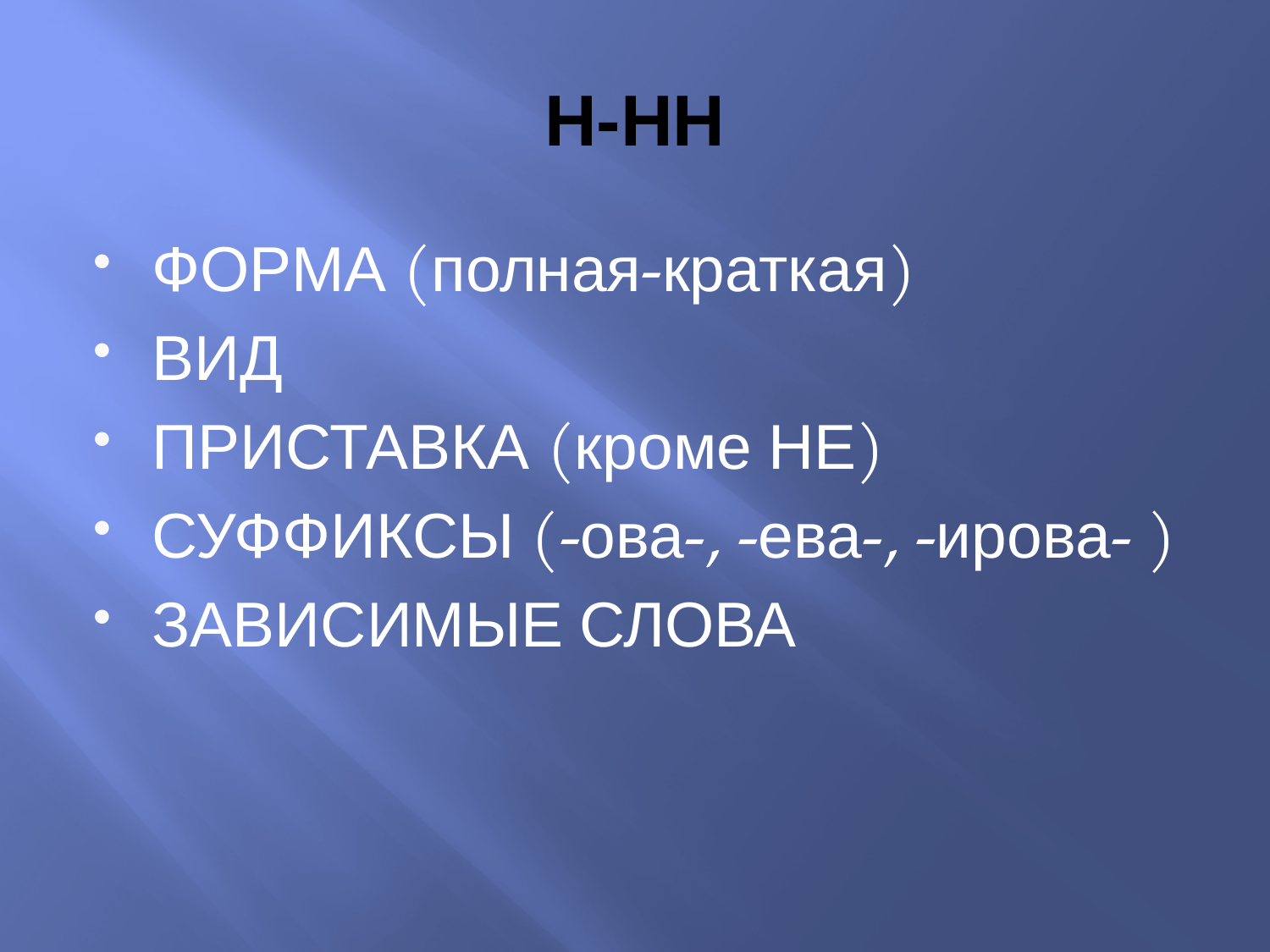

# Н-НН
ФОРМА (полная-краткая)
ВИД
ПРИСТАВКА (кроме НЕ)
СУФФИКСЫ (-ова-, -ева-, -ирова- )
ЗАВИСИМЫЕ СЛОВА